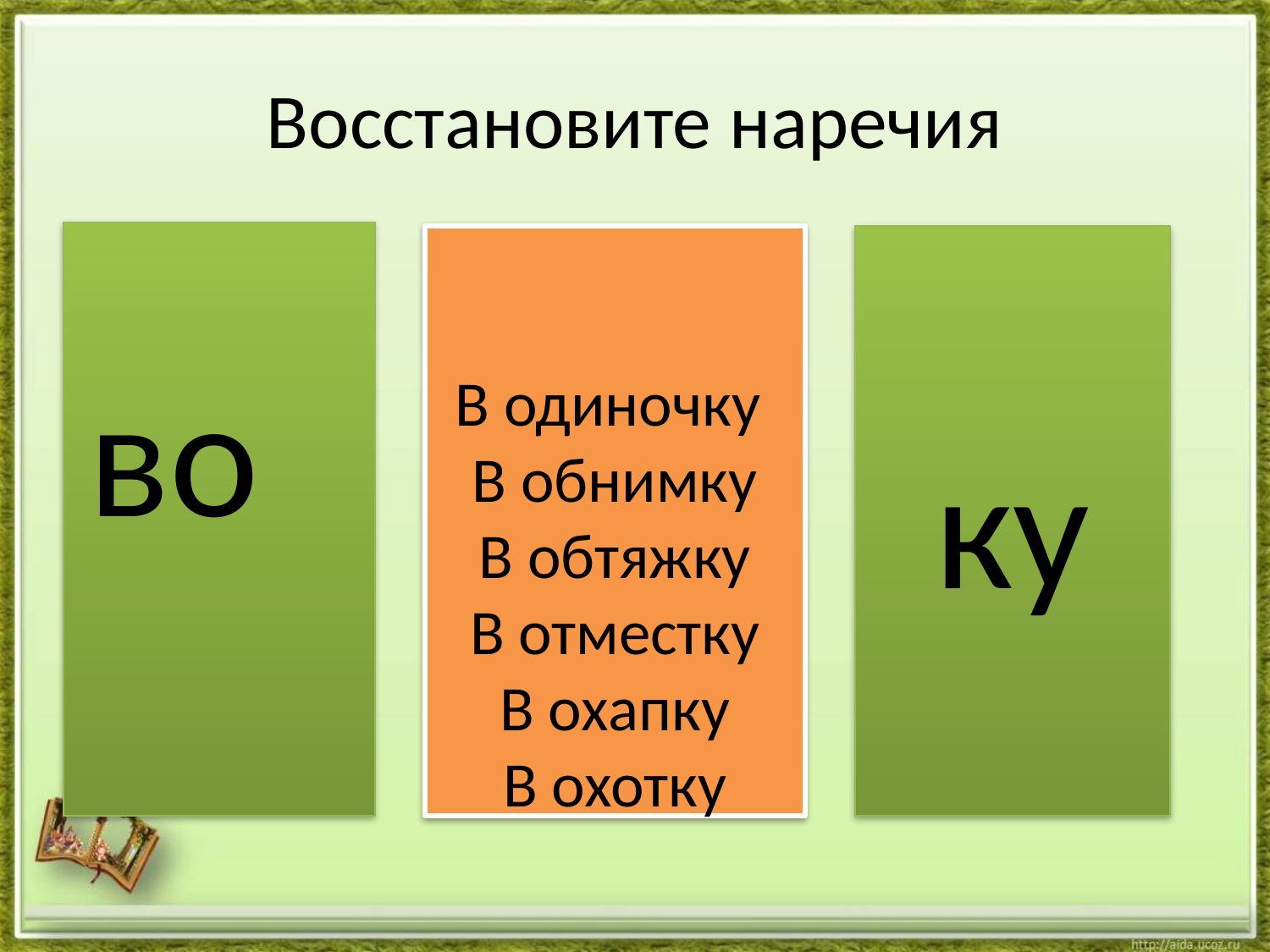

# Восстановите наречия
во

В одиночку
В обнимку
В обтяжку
В отместку
В охапку
В охотку
ку